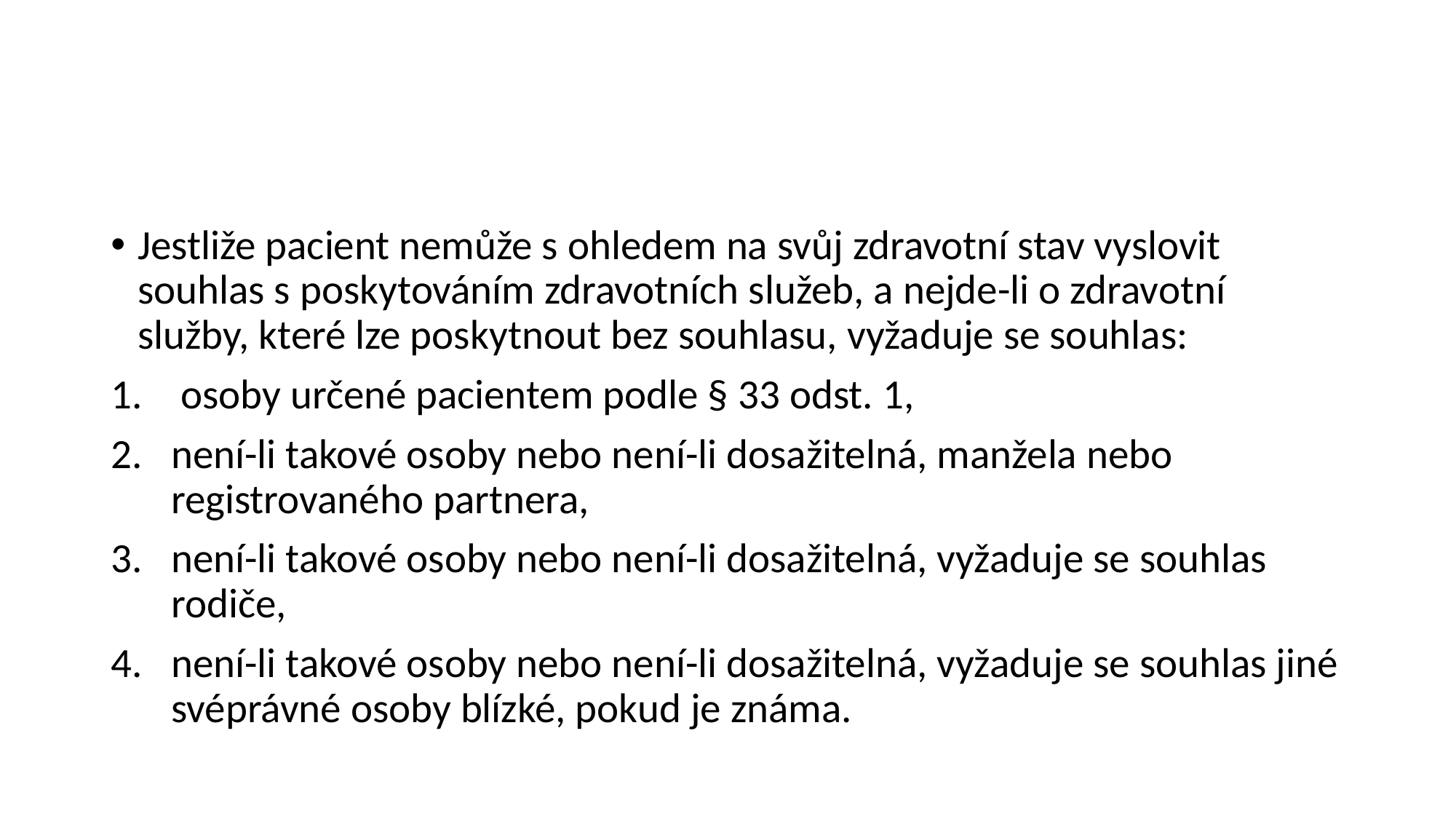

#
Jestliže pacient nemůže s ohledem na svůj zdravotní stav vyslovit souhlas s poskytováním zdravotních služeb, a nejde-li o zdravotní služby, které lze poskytnout bez souhlasu, vyžaduje se souhlas:
 osoby určené pacientem podle § 33 odst. 1,
není-li takové osoby nebo není-li dosažitelná, manžela nebo registrovaného partnera,
není-li takové osoby nebo není-li dosažitelná, vyžaduje se souhlas rodiče,
není-li takové osoby nebo není-li dosažitelná, vyžaduje se souhlas jiné svéprávné osoby blízké, pokud je známa.